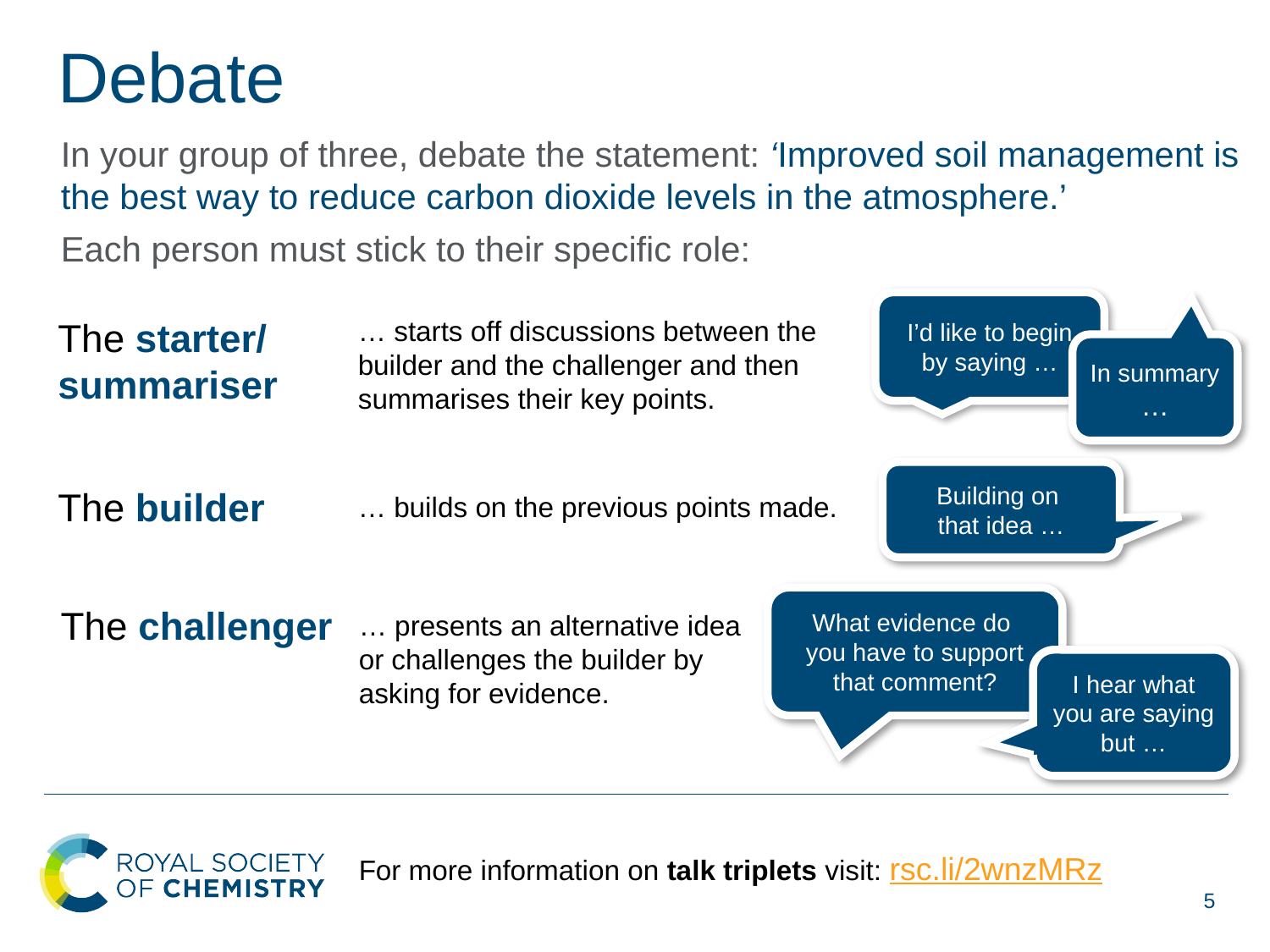

Debate
In your group of three, debate the statement: ‘Improved soil management is the best way to reduce carbon dioxide levels in the atmosphere.’
Each person must stick to their specific role:
I’d like to begin
by saying …
The starter/
summariser
… starts off discussions between the builder and the challenger and then summarises their key points.
In summary …
Building on
that idea …
The builder
… builds on the previous points made.
What evidence do
you have to support that comment?
The challenger
… presents an alternative idea or challenges the builder by asking for evidence.
I hear what you are saying but …
For more information on talk triplets visit: rsc.li/2wnzMRz
5